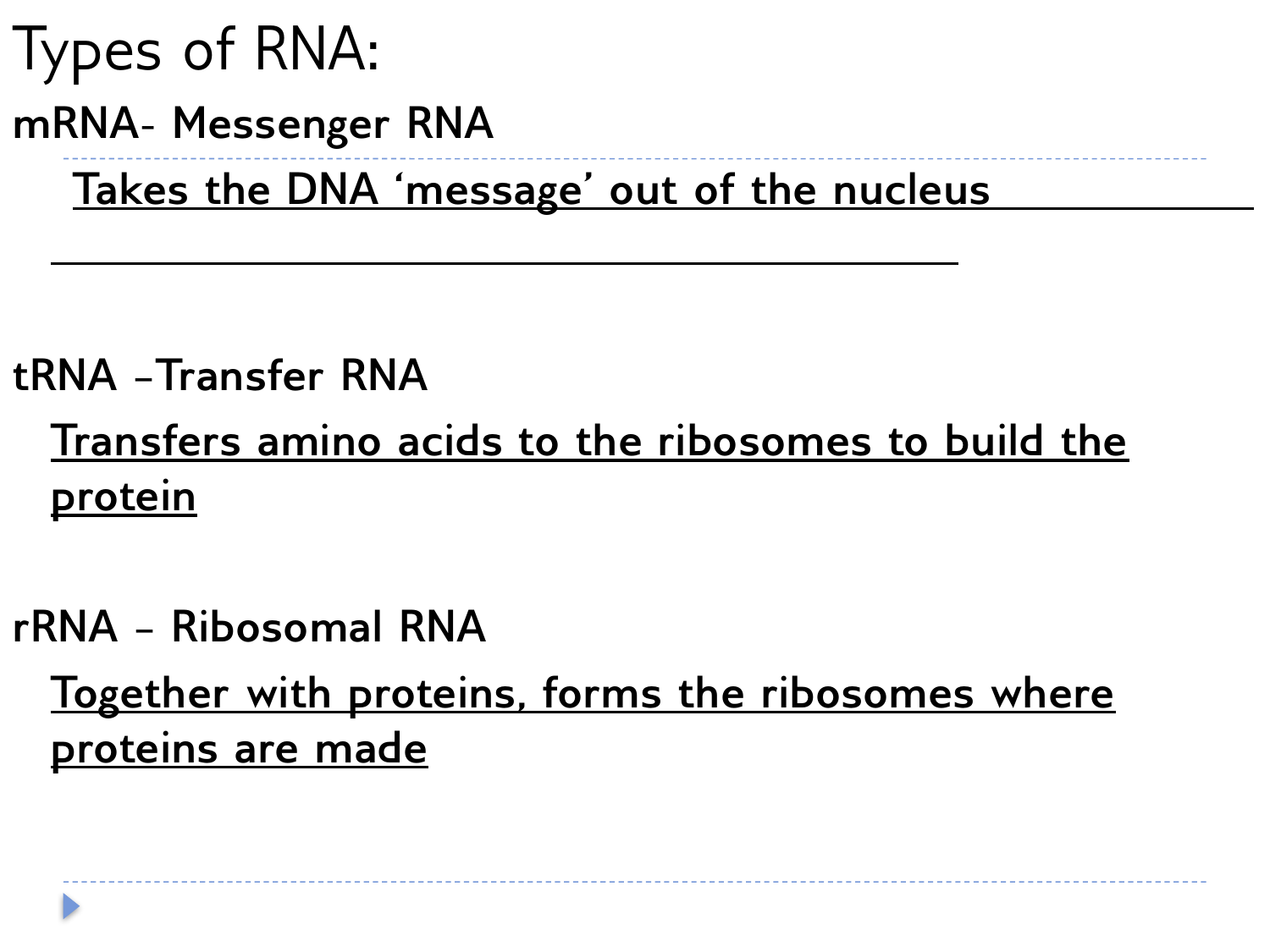

Types of RNA:
mRNA- Messenger RNA
    Takes the DNA ‘message’ out of the nucleus

tRNA –Transfer RNA
	Transfers amino acids to the ribosomes to build the protein

rRNA – Ribosomal RNA
	Together with proteins, forms the ribosomes where proteins are made